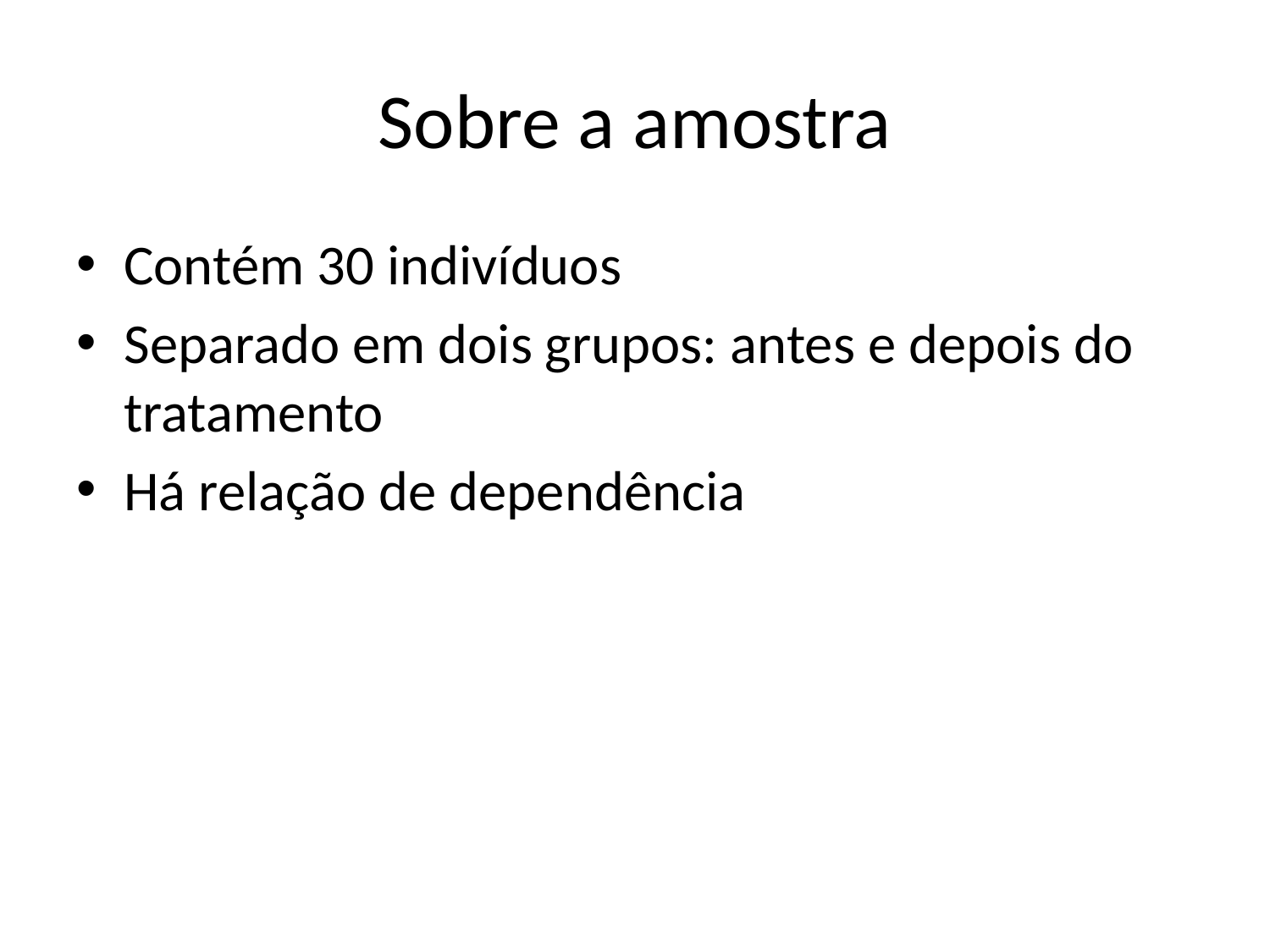

# Sobre a amostra
Contém 30 indivíduos
Separado em dois grupos: antes e depois do tratamento
Há relação de dependência